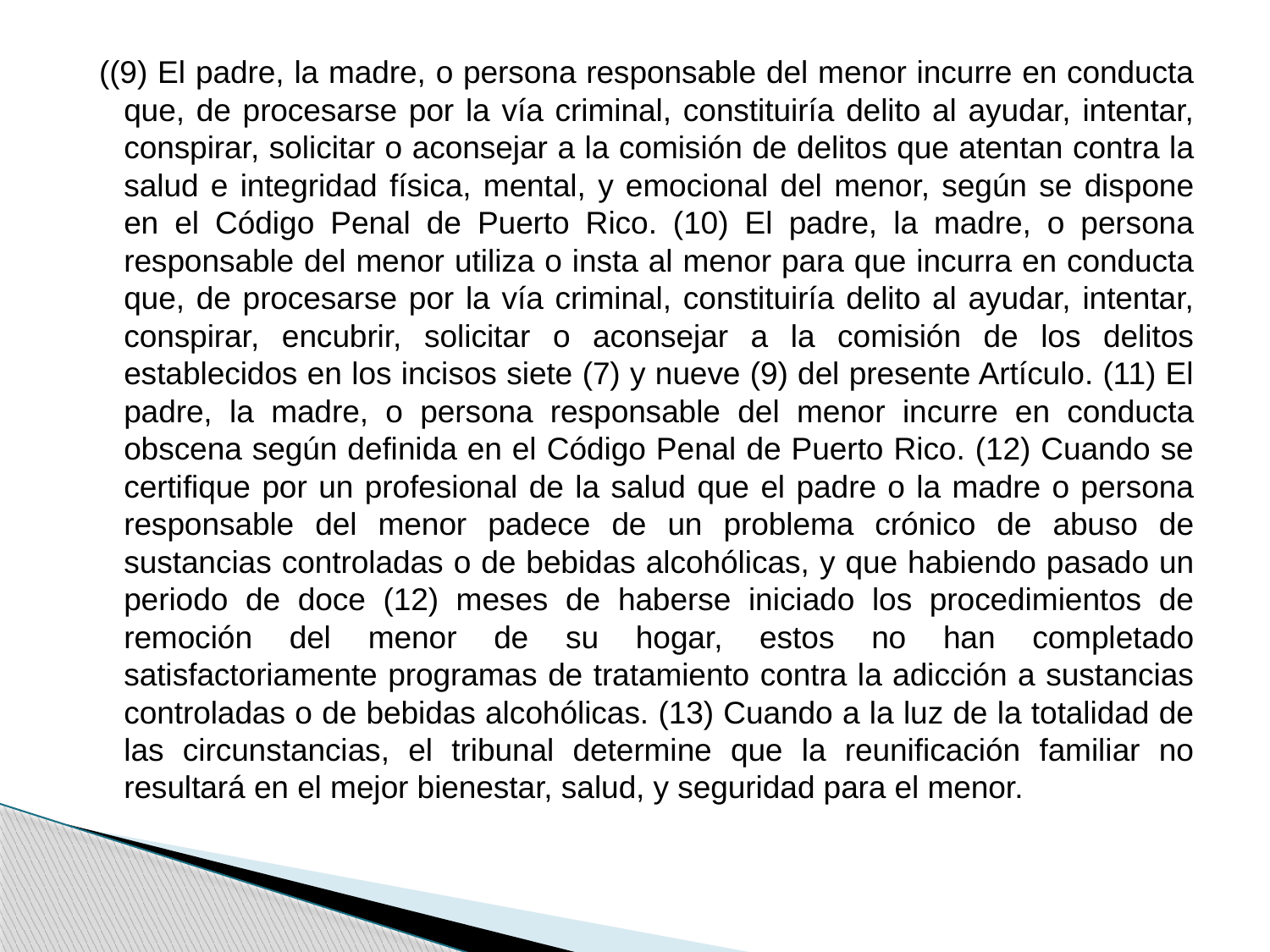

((9) El padre, la madre, o persona responsable del menor incurre en conducta que, de procesarse por la vía criminal, constituiría delito al ayudar, intentar, conspirar, solicitar o aconsejar a la comisión de delitos que atentan contra la salud e integridad física, mental, y emocional del menor, según se dispone en el Código Penal de Puerto Rico. (10) El padre, la madre, o persona responsable del menor utiliza o insta al menor para que incurra en conducta que, de procesarse por la vía criminal, constituiría delito al ayudar, intentar, conspirar, encubrir, solicitar o aconsejar a la comisión de los delitos establecidos en los incisos siete (7) y nueve (9) del presente Artículo. (11) El padre, la madre, o persona responsable del menor incurre en conducta obscena según definida en el Código Penal de Puerto Rico. (12) Cuando se certifique por un profesional de la salud que el padre o la madre o persona responsable del menor padece de un problema crónico de abuso de sustancias controladas o de bebidas alcohólicas, y que habiendo pasado un periodo de doce (12) meses de haberse iniciado los procedimientos de remoción del menor de su hogar, estos no han completado satisfactoriamente programas de tratamiento contra la adicción a sustancias controladas o de bebidas alcohólicas. (13) Cuando a la luz de la totalidad de las circunstancias, el tribunal determine que la reunificación familiar no resultará en el mejor bienestar, salud, y seguridad para el menor.